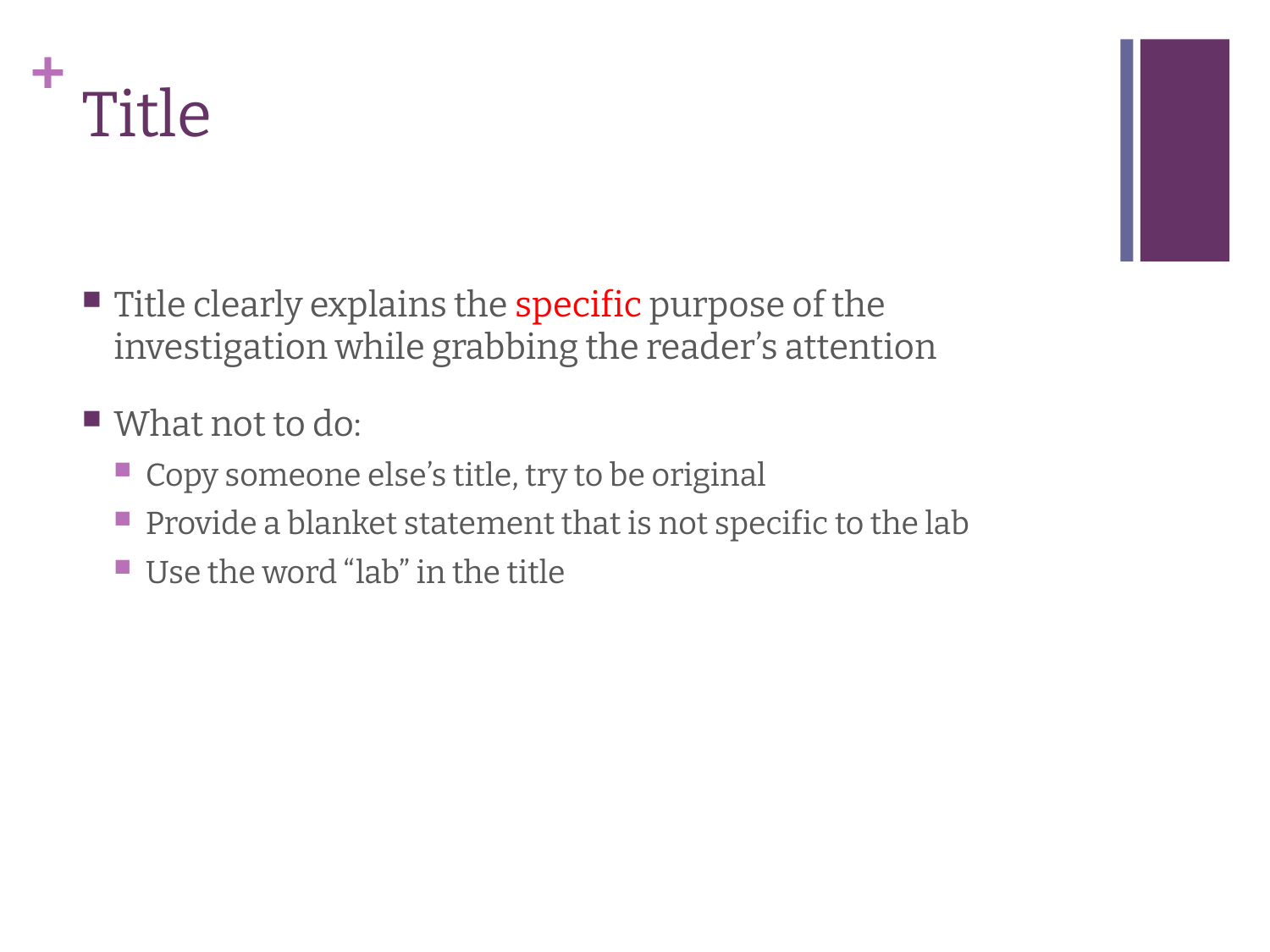

# Title
Title clearly explains the specific purpose of the investigation while grabbing the reader’s attention
What not to do:
Copy someone else’s title, try to be original
Provide a blanket statement that is not specific to the lab
Use the word “lab” in the title